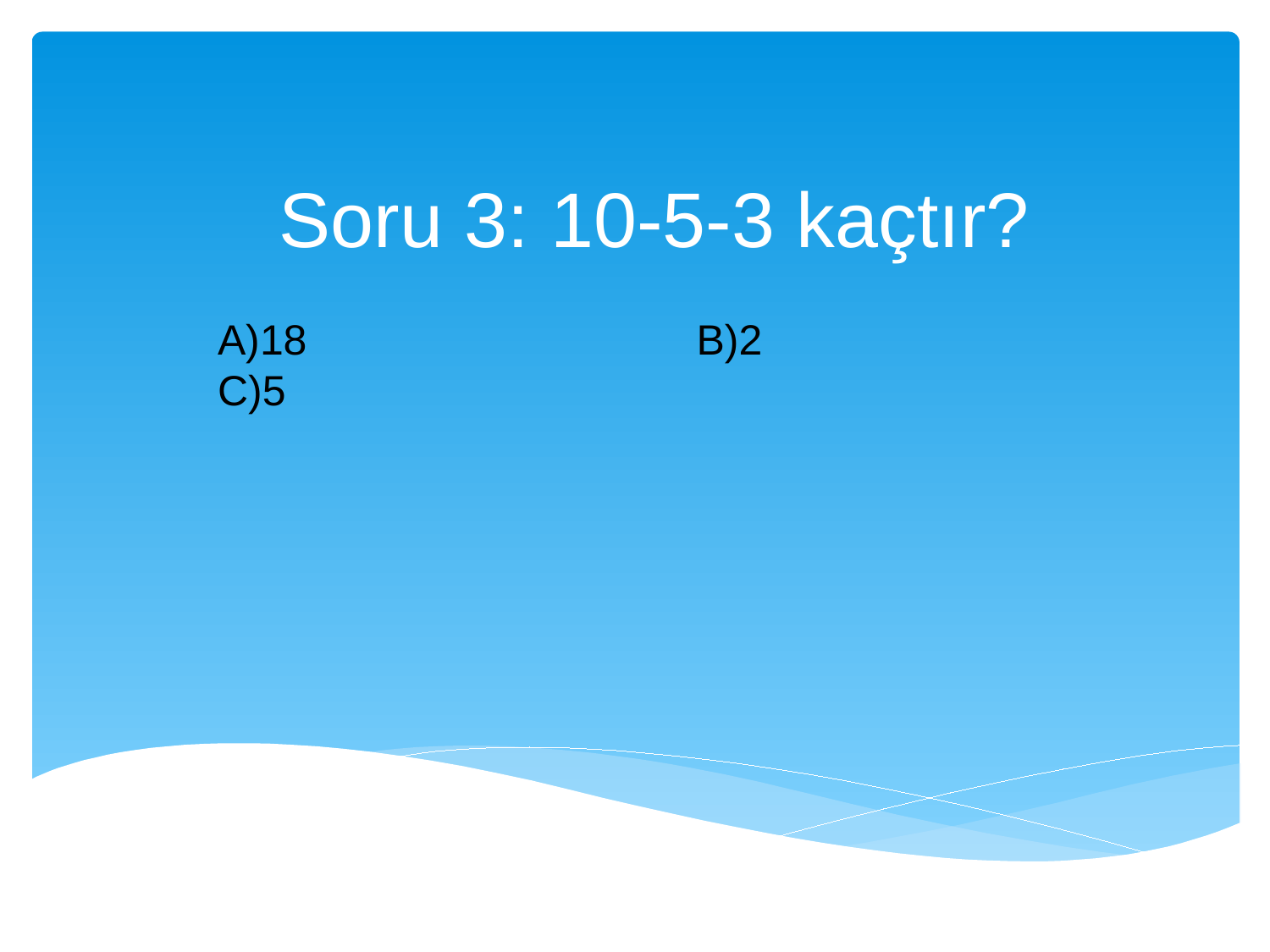

# Soru 3: 10-5-3 kaçtır?
A)18                                 B)2                         C)5